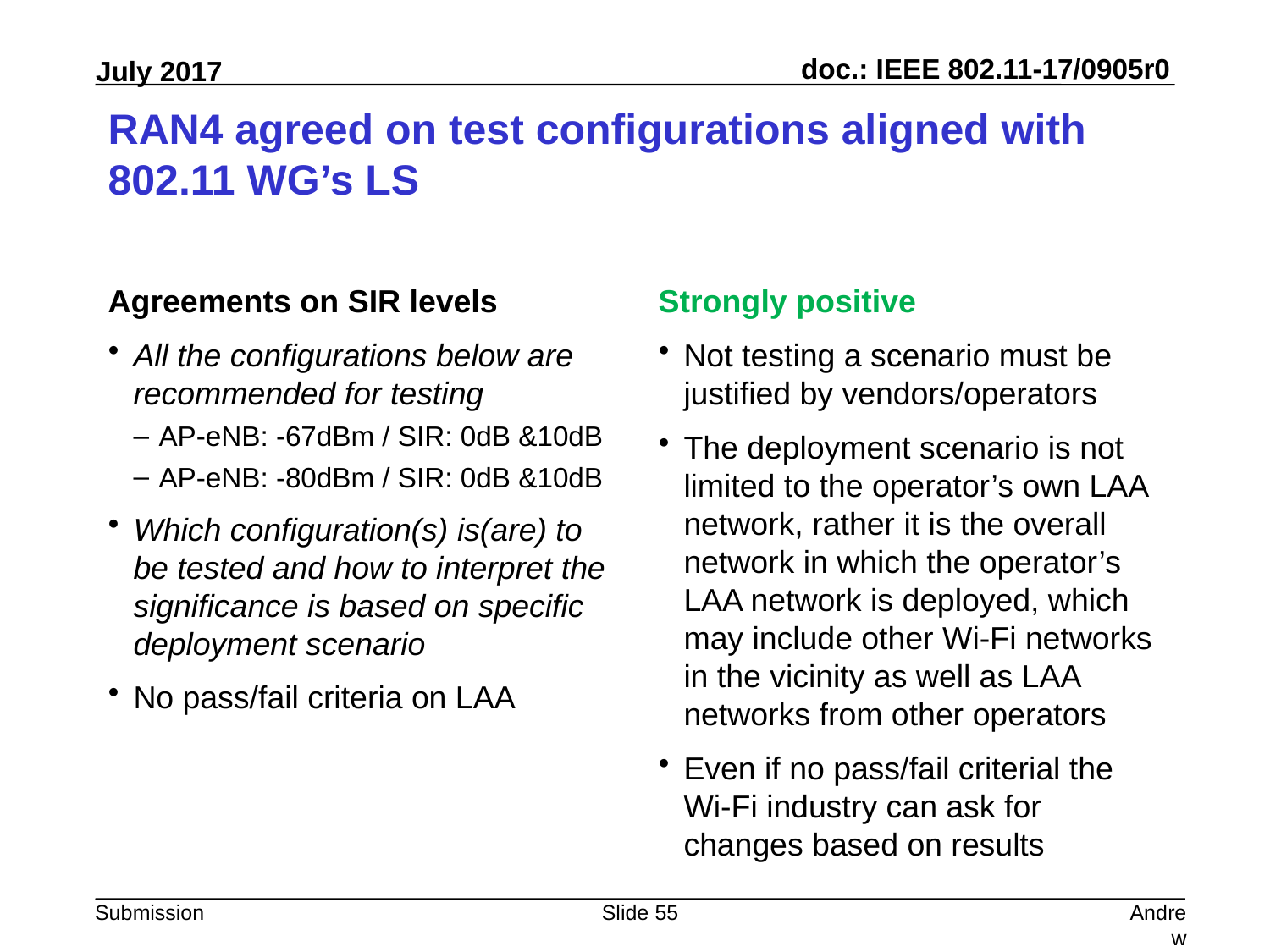

# RAN4 agreed on test configurations aligned with 802.11 WG’s LS
Agreements on SIR levels
All the configurations below are recommended for testing
AP-eNB: -67dBm / SIR: 0dB &10dB
AP-eNB: -80dBm / SIR: 0dB &10dB
Which configuration(s) is(are) to be tested and how to interpret the significance is based on specific deployment scenario
No pass/fail criteria on LAA
Strongly positive
Not testing a scenario must be justified by vendors/operators
The deployment scenario is not limited to the operator’s own LAA network, rather it is the overall network in which the operator’s LAA network is deployed, which may include other Wi-Fi networks in the vicinity as well as LAA networks from other operators
Even if no pass/fail criterial the Wi-Fi industry can ask for changes based on results
Slide 55
Andrew Myles, Cisco